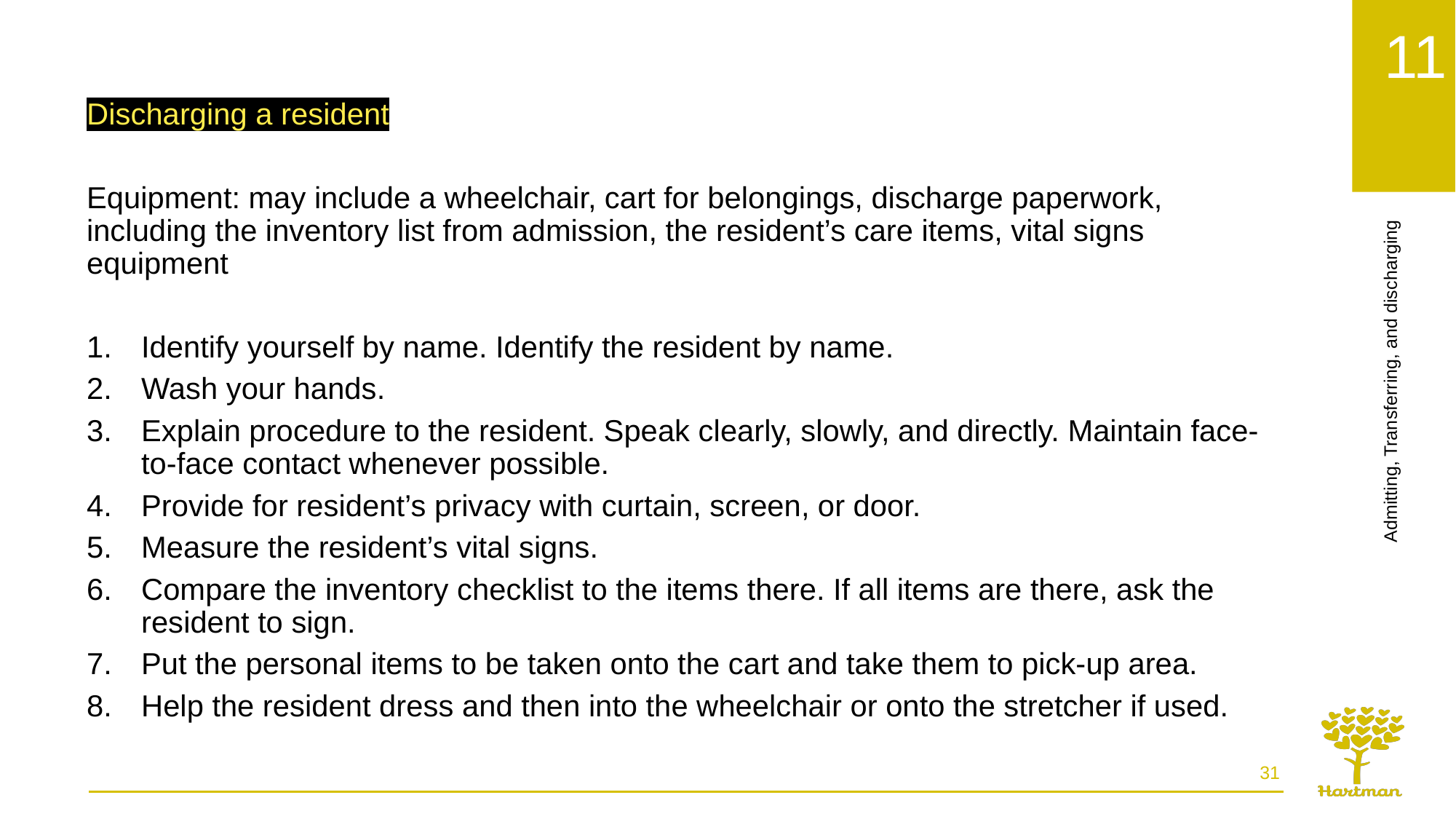

Discharging a resident

Equipment: may include a wheelchair, cart for belongings, discharge paperwork, including the inventory list from admission, the resident’s care items, vital signs equipment

Identify yourself by name. Identify the resident by name.
Wash your hands.
Explain procedure to the resident. Speak clearly, slowly, and directly. Maintain face-to-face contact whenever possible.
Provide for resident’s privacy with curtain, screen, or door.
Measure the resident’s vital signs.
Compare the inventory checklist to the items there. If all items are there, ask the resident to sign.
Put the personal items to be taken onto the cart and take them to pick-up area.
Help the resident dress and then into the wheelchair or onto the stretcher if used.

31